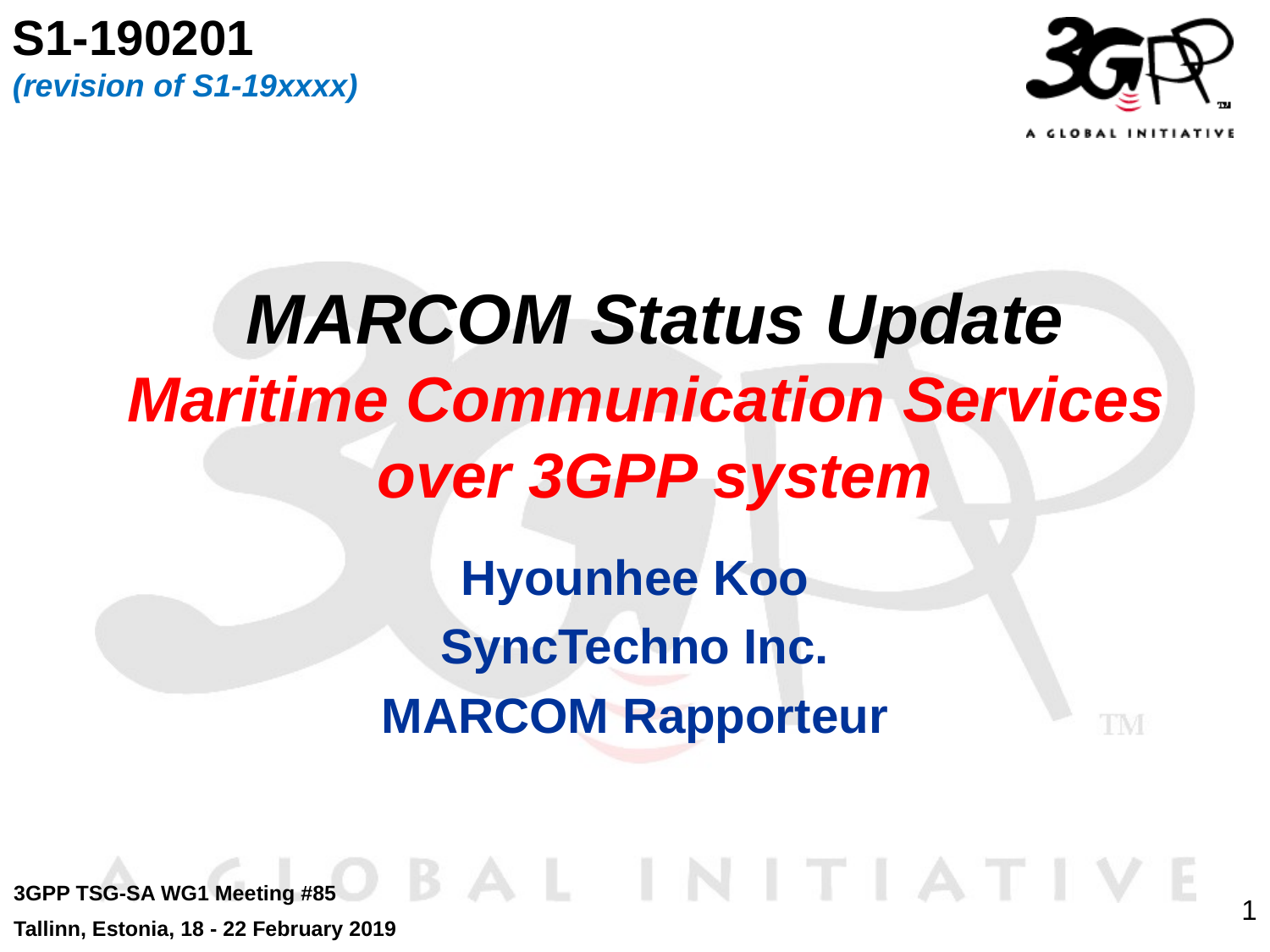

S1-190201
(revision of S1-19xxxx)
# MARCOM Status Update Maritime Communication Services over 3GPP system
Hyounhee Koo
SyncTechno Inc.
MARCOM Rapporteur
3GPP TSG-SA WG1 Meeting #85
Tallinn, Estonia, 18 - 22 February 2019
1